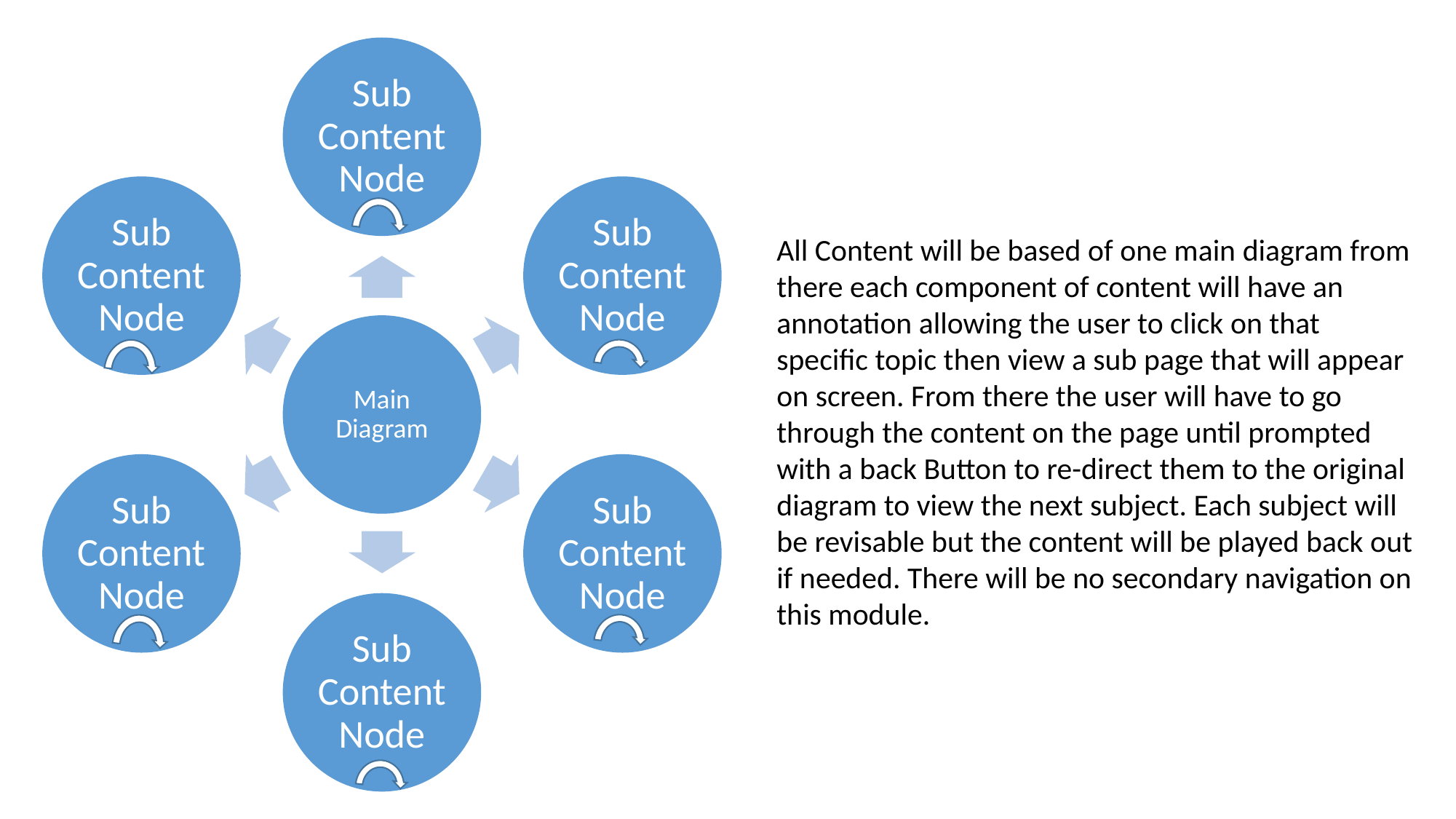

Main Diagram

Sub Content Node

Sub Content Node

Sub Content Node

Sub Content Node

Sub Content Node

Sub Content Node

All Content will be based of one main diagram from there each component of content will have an annotation allowing the user to click on that specific topic then view a sub page that will appear on screen. From there the user will have to go through the content on the page until prompted with a back Button to re-direct them to the original diagram to view the next subject. Each subject will be revisable but the content will be played back out if needed. There will be no secondary navigation on this module.